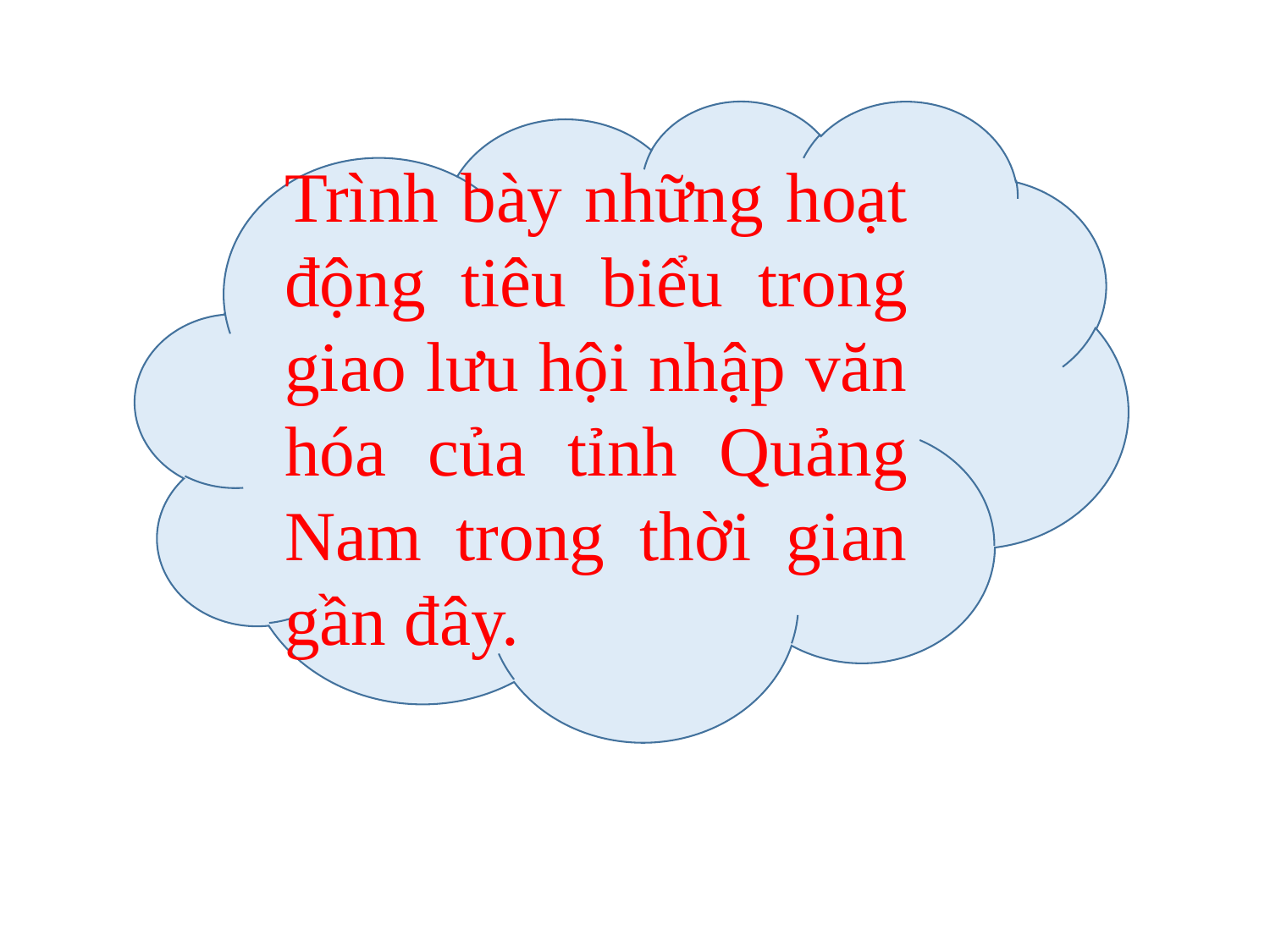

Trình bày những hoạt động tiêu biểu trong giao lưu hội nhập văn hóa của tỉnh Quảng Nam trong thời gian gần đây.